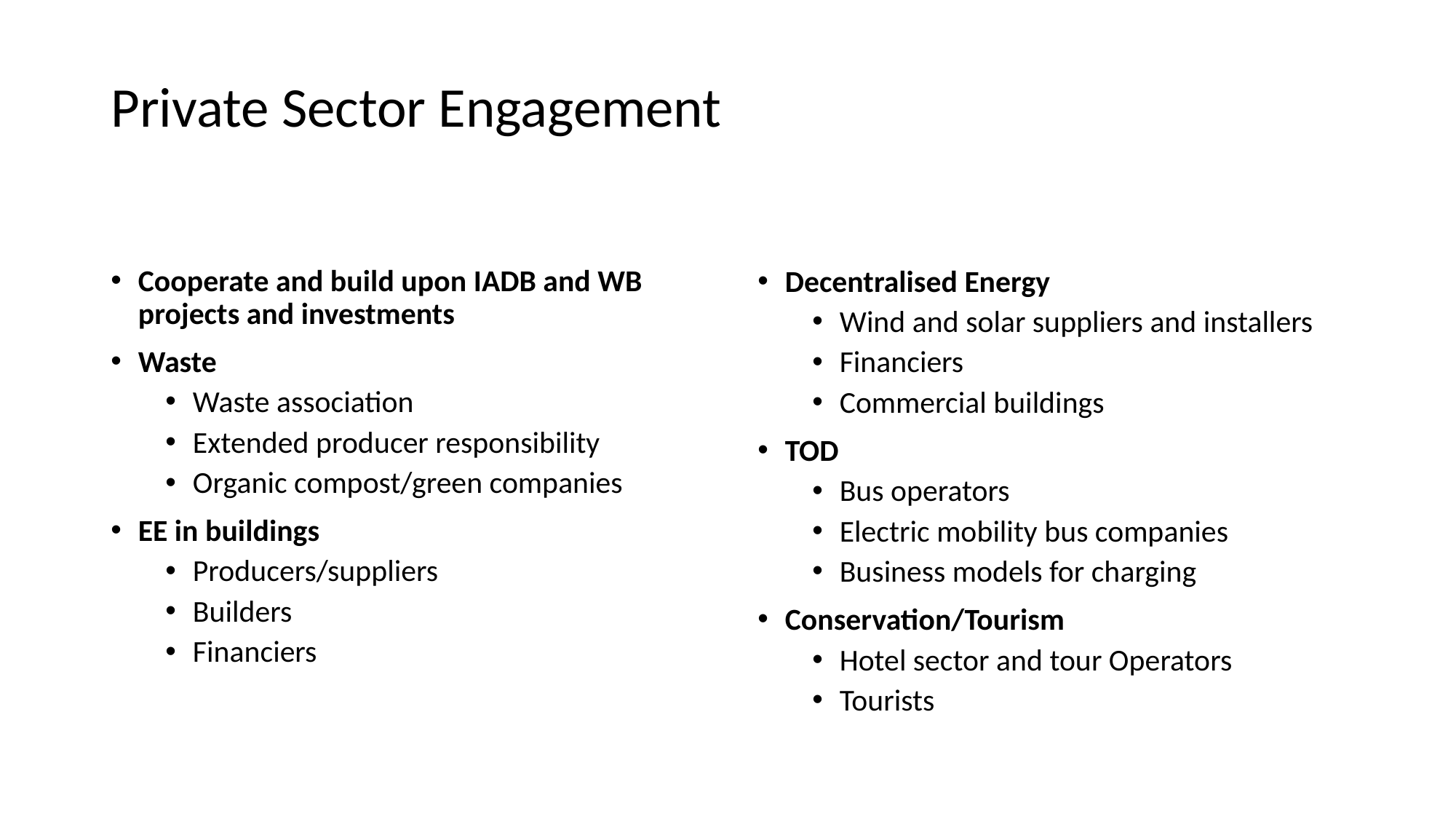

# Private Sector Engagement institutions
Cooperate and build upon IADB and WB projects and investments
Waste
Waste association
Extended producer responsibility
Organic compost/green companies
EE in buildings
Producers/suppliers
Builders
Financiers

Decentralised Energy
Wind and solar suppliers and installers
Financiers
Commercial buildings
TOD
Bus operators
Electric mobility bus companies
Business models for charging
Conservation/Tourism
Hotel sector and tour Operators
Tourists